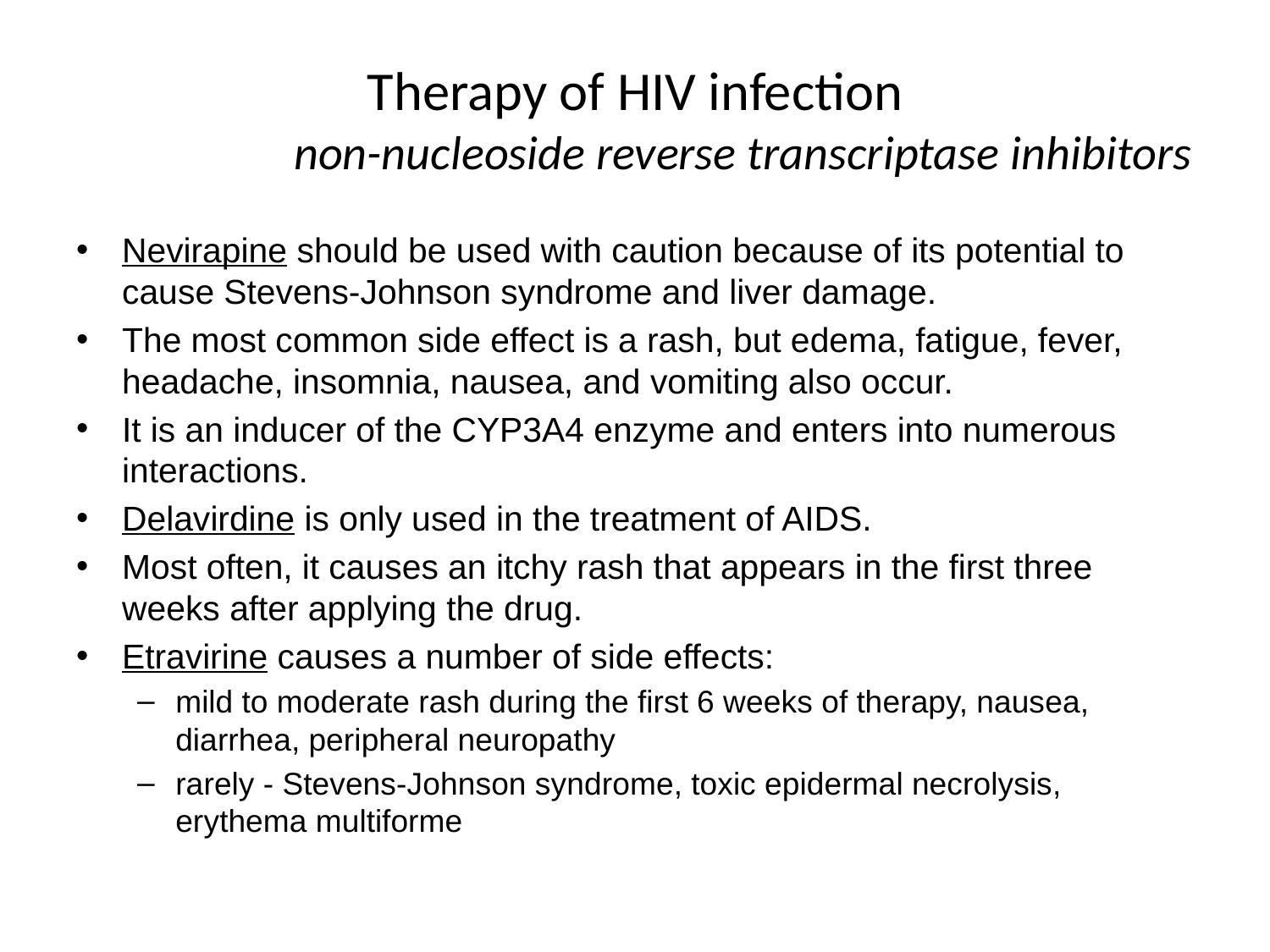

# Therapy of HIV infection non-nucleoside reverse transcriptase inhibitors
Nevirapine should be used with caution because of its potential to cause Stevens-Johnson syndrome and liver damage.
The most common side effect is a rash, but edema, fatigue, fever, headache, insomnia, nausea, and vomiting also occur.
It is an inducer of the CYP3A4 enzyme and enters into numerous interactions.
Delavirdine is only used in the treatment of AIDS.
Most often, it causes an itchy rash that appears in the first three weeks after applying the drug.
Etravirine causes a number of side effects:
mild to moderate rash during the first 6 weeks of therapy, nausea, diarrhea, peripheral neuropathy
rarely - Stevens-Johnson syndrome, toxic epidermal necrolysis, erythema multiforme